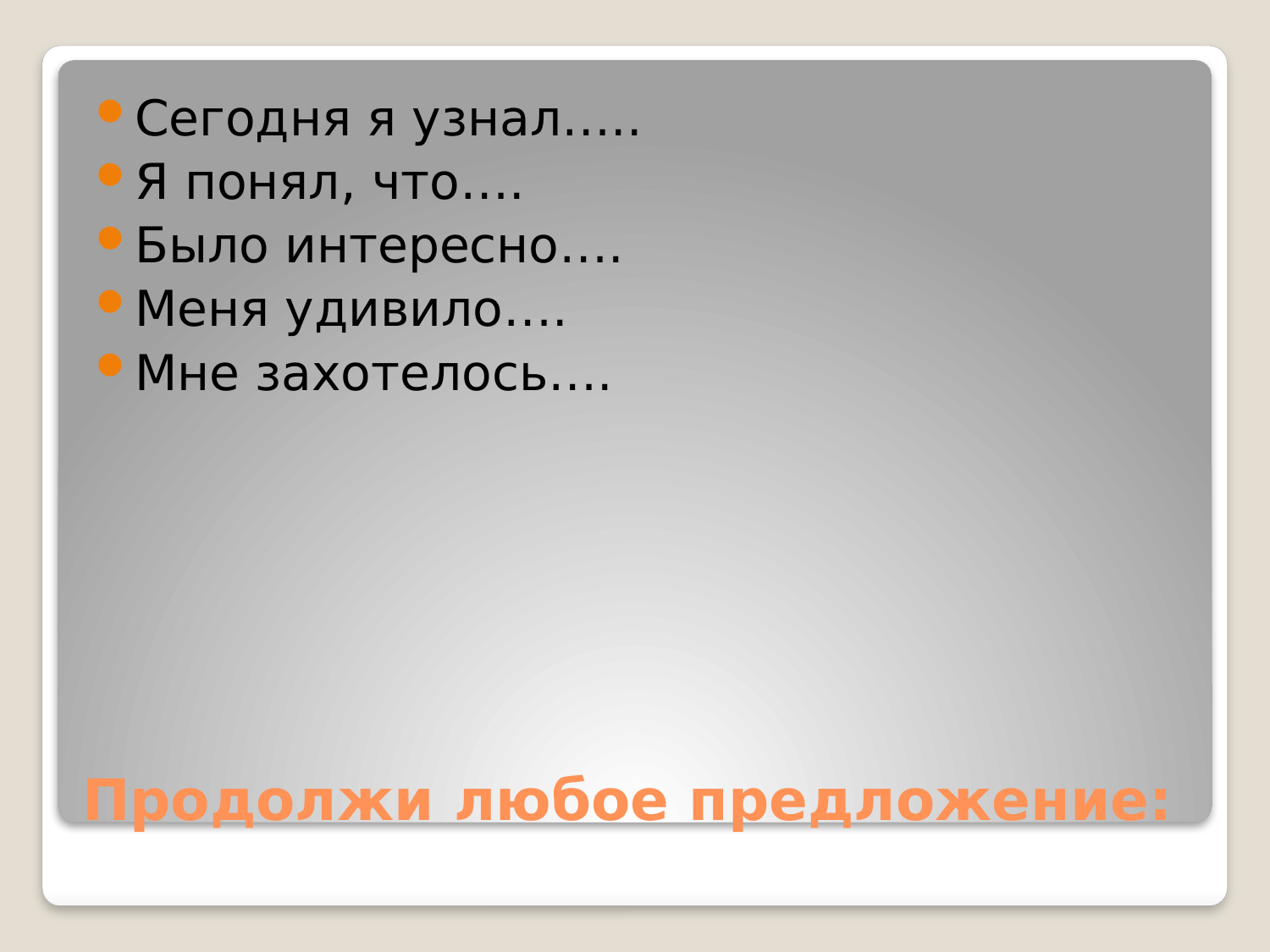

Сегодня я узнал…..
Я понял, что….
Было интересно….
Меня удивило….
Мне захотелось….

# Продолжи любое предложение: